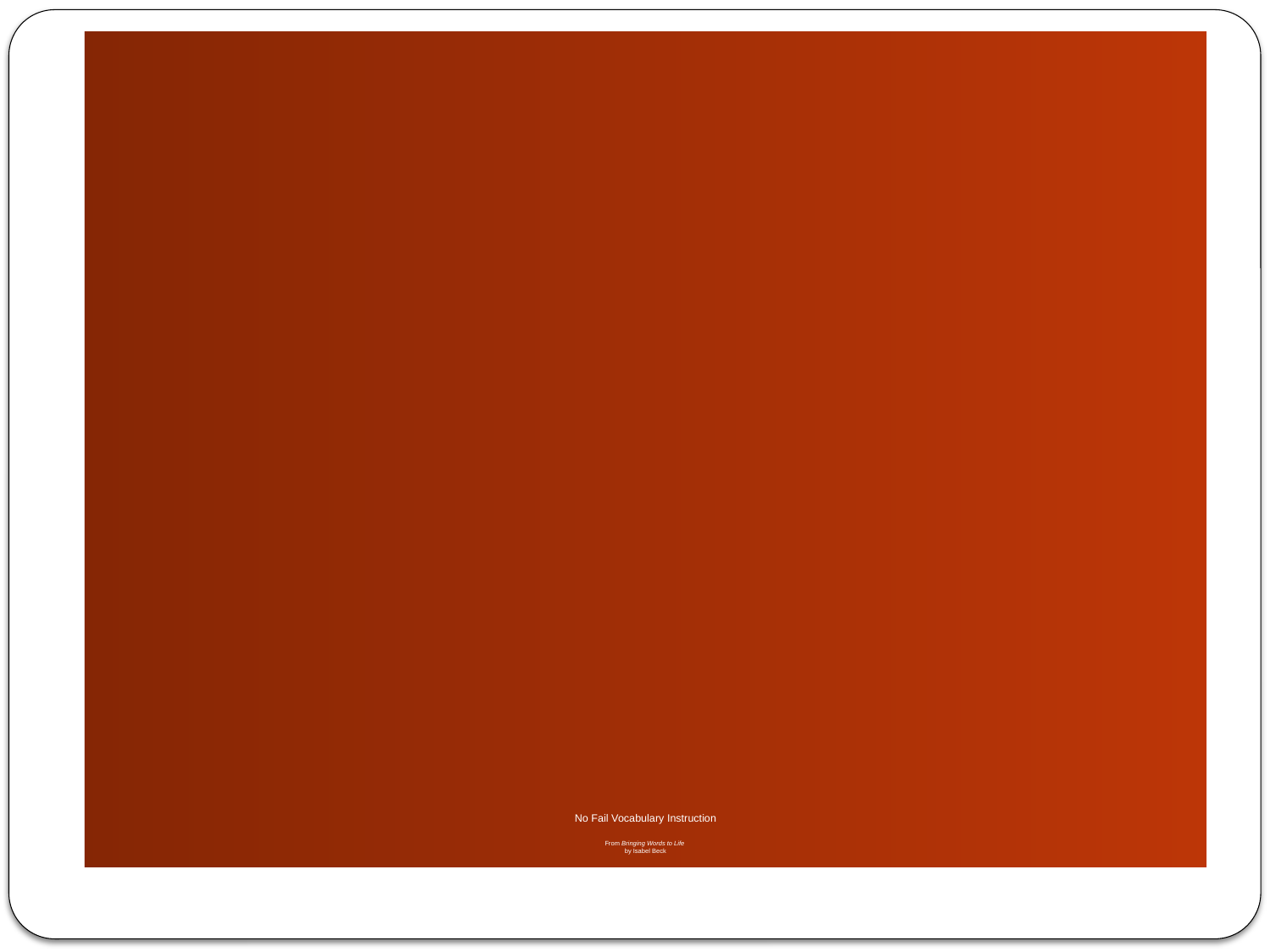

# No Fail Vocabulary Instruction From Bringing Words to Life by Isabel Beck